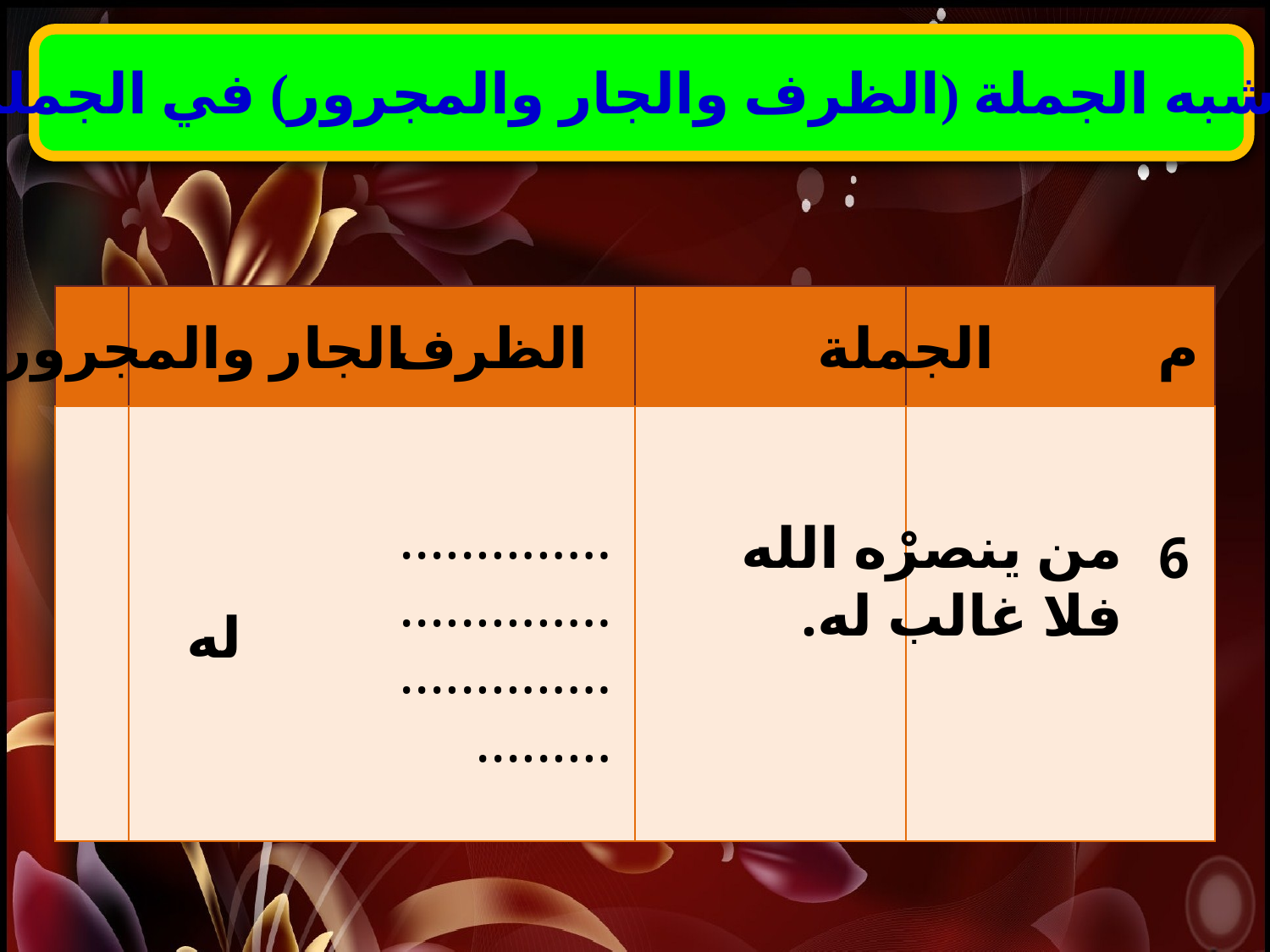

3- حدّد شبه الجملة (الظرف والجار والمجرور) في الجملة التالية
|  |  |  |  |
| --- | --- | --- | --- |
|  |  |  |  |
الجار والمجرور
الظرف
الجملة
م
...................................................
من ينصرْه الله فلا غالب له.
6
له